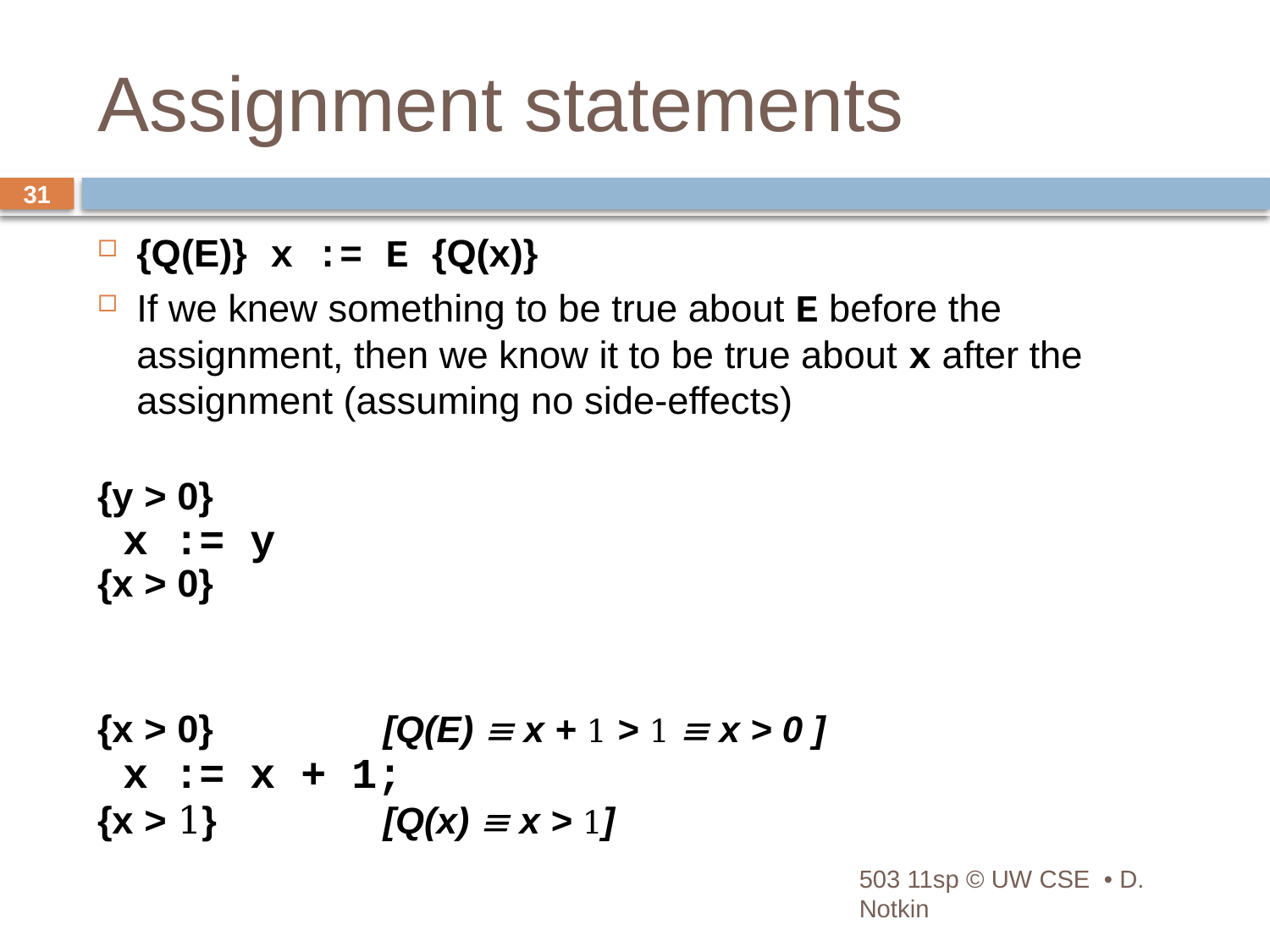

# Assignment statements
31
{Q(E)} x := E {Q(x)}
If we knew something to be true about E before the assignment, then we know it to be true about x after the assignment (assuming no side-effects)
{y > 0}
 x := y
{x > 0}
{x > 0}		[Q(E) ≡ x + 1 > 1 ≡ x > 0 ]
 x := x + 1;
{x > 1}		[Q(x) ≡ x > 1]

503 11sp © UW CSE  • D. Notkin